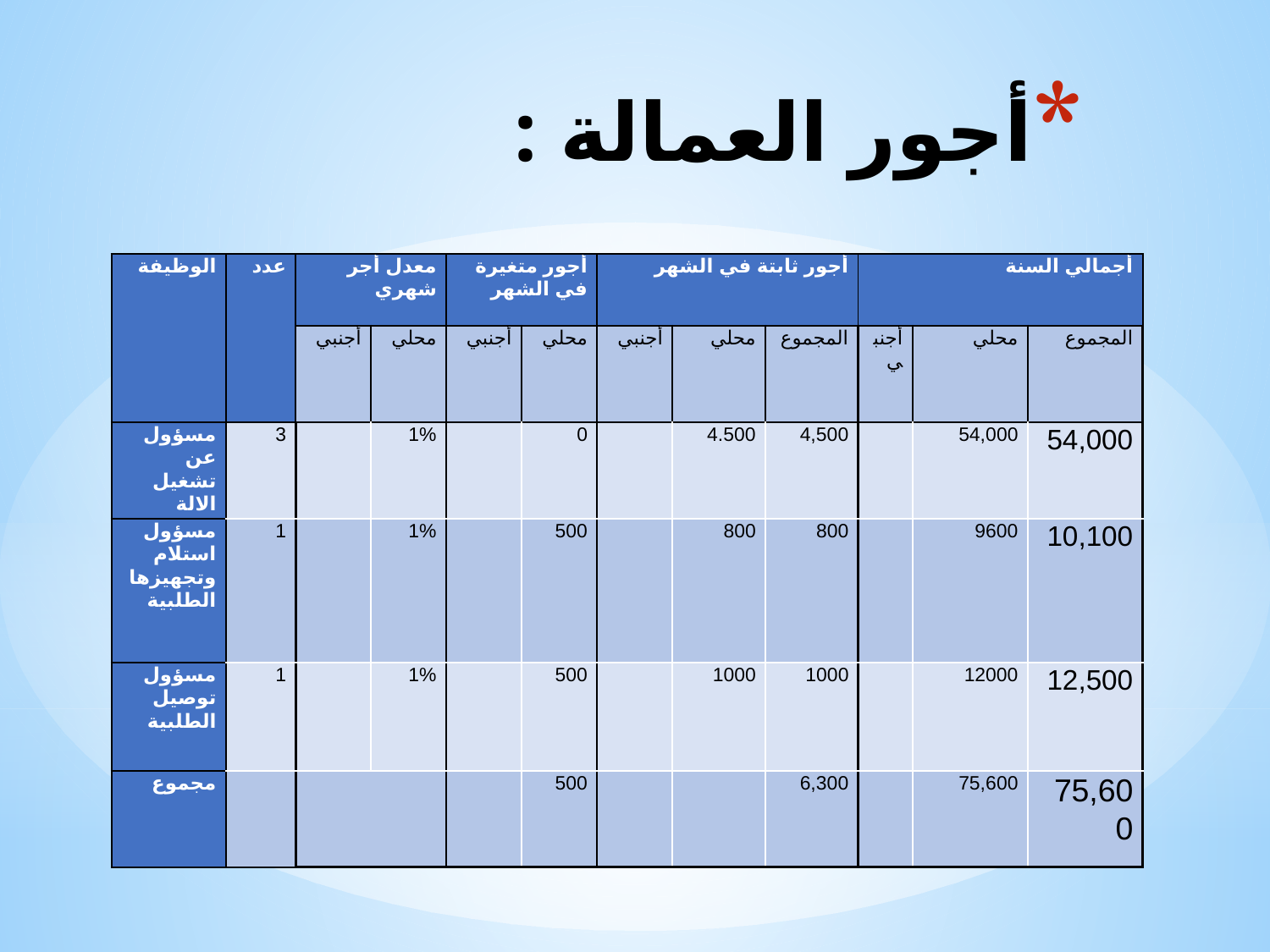

# أجور العمالة :
| الوظيفة | عدد | معدل أجر شهري |  | أجور متغيرة في الشهر |  | أجور ثابتة في الشهر |  |  | أجمالي السنة |  |  |
| --- | --- | --- | --- | --- | --- | --- | --- | --- | --- | --- | --- |
|  |  | أجنبي | محلي | أجنبي | محلي | أجنبي | محلي | المجموع | أجنبي | محلي | المجموع |
| مسؤول عن تشغيل الالة | 3 |  | 1% |  | 0 |  | 4.500 | 4,500 |  | 54,000 | 54,000 |
| مسؤول استلام وتجهيزها الطلبية | 1 |  | 1% |  | 500 |  | 800 | 800 |  | 9600 | 10,100 |
| مسؤول توصيل الطلبية | 1 |  | 1% |  | 500 |  | 1000 | 1000 |  | 12000 | 12,500 |
| مجموع |  |  |  |  | 500 |  |  | 6,300 |  | 75,600 | 75,600 |